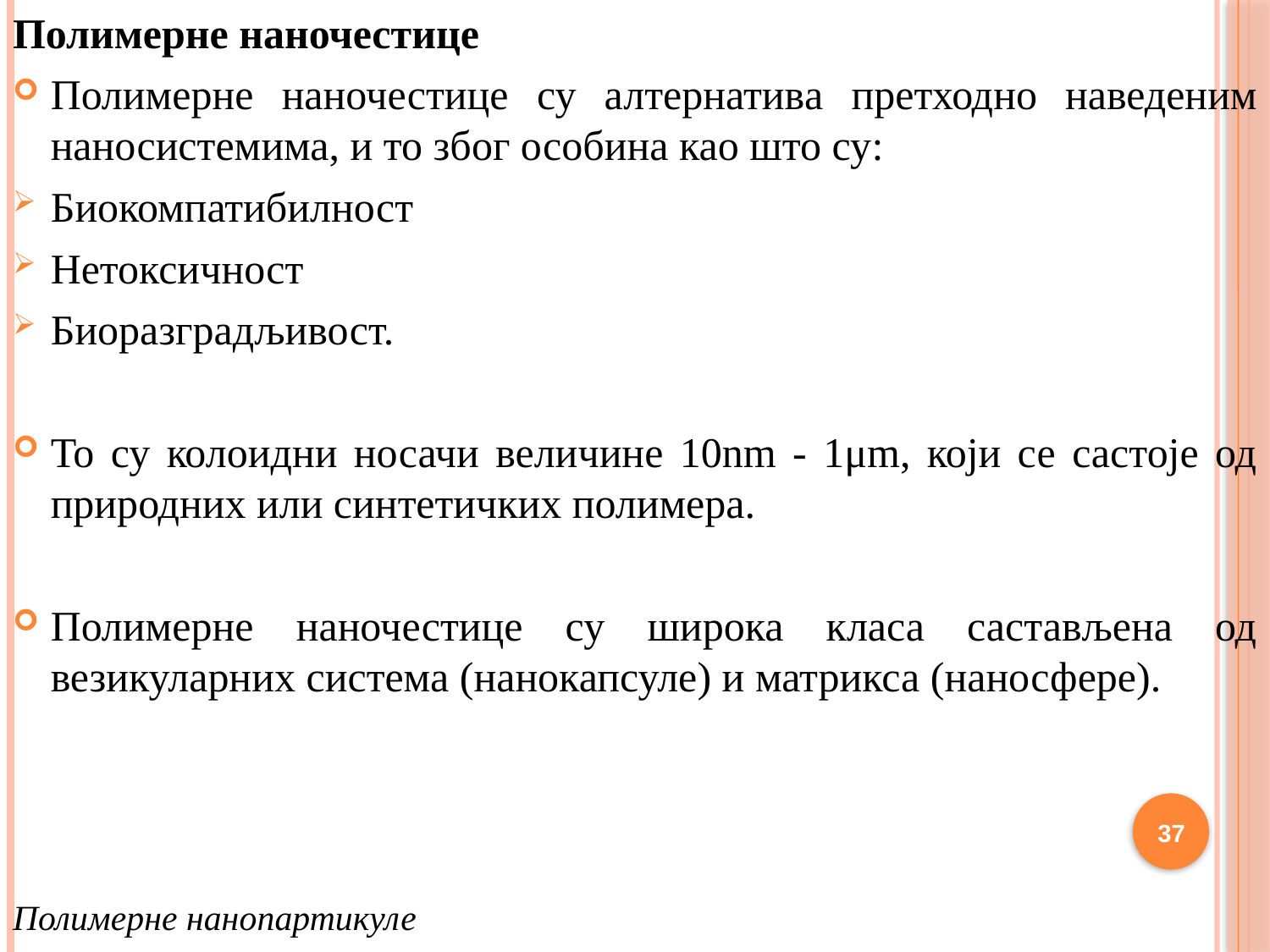

Полимерне наночестице
Полимерне наночестице су алтернатива претходно наведеним наносистемима, и то због особина као што су:
Биокомпатибилност
Нетоксичност
Биоразградљивост.

То су колоидни носачи величине 10nm - 1μm, који се састоје од природних или синтетичких полимера.

Полимерне наночестице су широка класа састављена од везикуларних система (нанокапсуле) и матрикса (наносфере).

Полимерне нанопартикуле

37